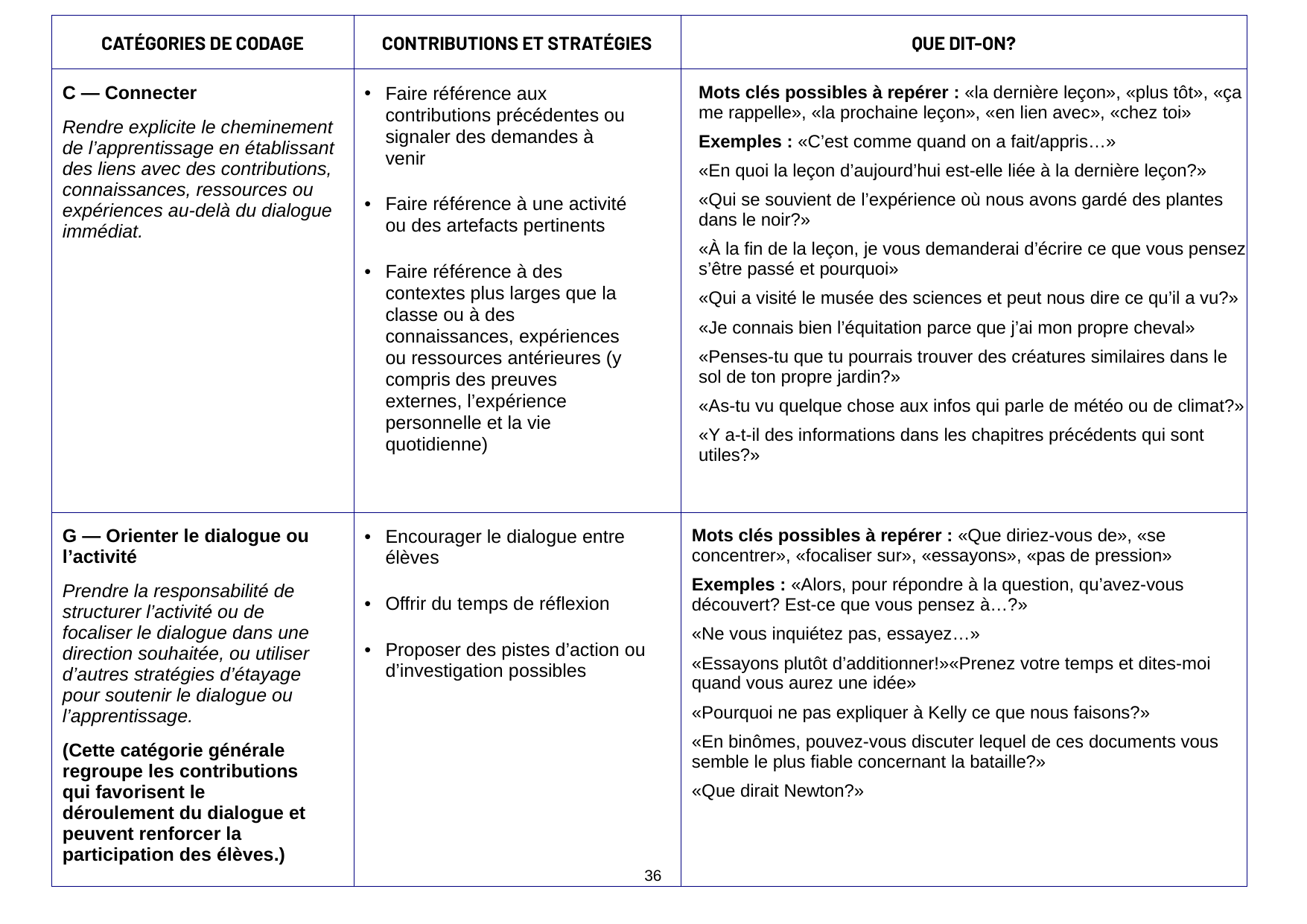

| CATÉGORIES DE CODAGE | CONTRIBUTIONS ET STRATÉGIES | QUE DIT-ON? |
| --- | --- | --- |
| C — Connecter Rendre explicite le cheminement de l’apprentissage en établissant des liens avec des contributions, connaissances, ressources ou expériences au-delà du dialogue immédiat. | Faire référence aux contributions précédentes ou signaler des demandes à venir Faire référence à une activité ou des artefacts pertinents Faire référence à des contextes plus larges que la classe ou à des connaissances, expériences ou ressources antérieures (y compris des preuves externes, l’expérience personnelle et la vie quotidienne) | Mots clés possibles à repérer : «la dernière leçon», «plus tôt», «ça me rappelle», «la prochaine leçon», «en lien avec», «chez toi» Exemples : «C’est comme quand on a fait/appris…» «En quoi la leçon d’aujourd’hui est-elle liée à la dernière leçon?» «Qui se souvient de l’expérience où nous avons gardé des plantes dans le noir?» «À la fin de la leçon, je vous demanderai d’écrire ce que vous pensez s’être passé et pourquoi» «Qui a visité le musée des sciences et peut nous dire ce qu’il a vu?» «Je connais bien l’équitation parce que j’ai mon propre cheval» «Penses-tu que tu pourrais trouver des créatures similaires dans le sol de ton propre jardin?» «As-tu vu quelque chose aux infos qui parle de météo ou de climat?» «Y a-t-il des informations dans les chapitres précédents qui sont utiles?» |
| G — Orienter le dialogue ou l’activité Prendre la responsabilité de structurer l’activité ou de focaliser le dialogue dans une direction souhaitée, ou utiliser d’autres stratégies d’étayage pour soutenir le dialogue ou l’apprentissage. (Cette catégorie générale regroupe les contributions qui favorisent le déroulement du dialogue et peuvent renforcer la participation des élèves.) | Encourager le dialogue entre élèves Offrir du temps de réflexion Proposer des pistes d’action ou d’investigation possibles | Mots clés possibles à repérer : «Que diriez-vous de», «se concentrer», «focaliser sur», «essayons», «pas de pression» Exemples : «Alors, pour répondre à la question, qu’avez-vous découvert? Est-ce que vous pensez à…?» «Ne vous inquiétez pas, essayez…» «Essayons plutôt d’additionner!»«Prenez votre temps et dites-moi quand vous aurez une idée» «Pourquoi ne pas expliquer à Kelly ce que nous faisons?» «En binômes, pouvez-vous discuter lequel de ces documents vous semble le plus fiable concernant la bataille?» «Que dirait Newton?» |
36